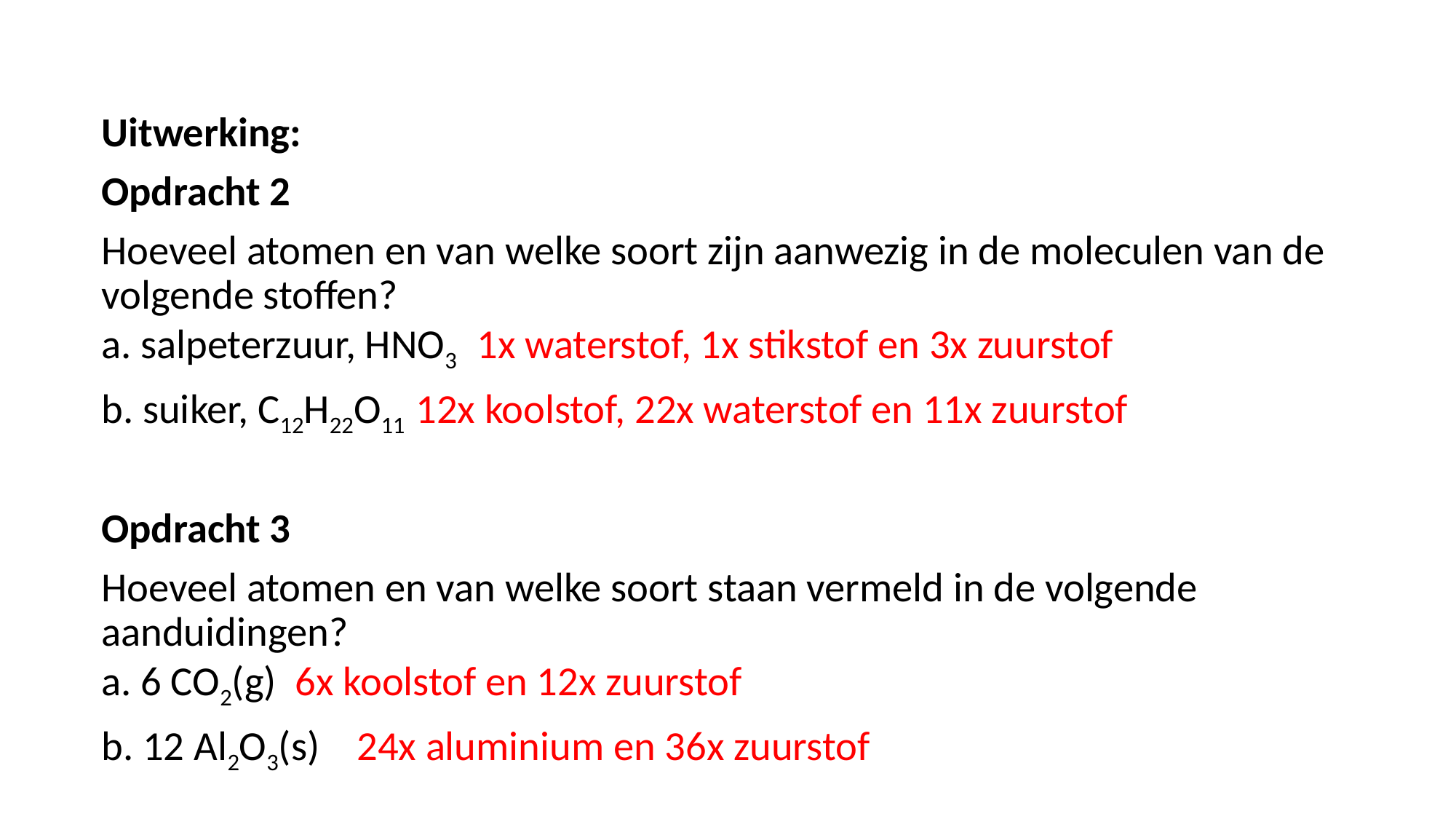

Uitwerking:
Opdracht 2
Hoeveel atomen en van welke soort zijn aanwezig in de moleculen van de volgende stoffen?
a. salpeterzuur, HNO3   1x waterstof, 1x stikstof en 3x zuurstof
b. suiker, C12H22O11  12x koolstof, 22x waterstof en 11x zuurstof

Opdracht 3
Hoeveel atomen en van welke soort staan vermeld in de volgende aanduidingen?
a. 6 CO2(g)  6x koolstof en 12x zuurstof
b. 12 Al2O3(s)    24x aluminium en 36x zuurstof